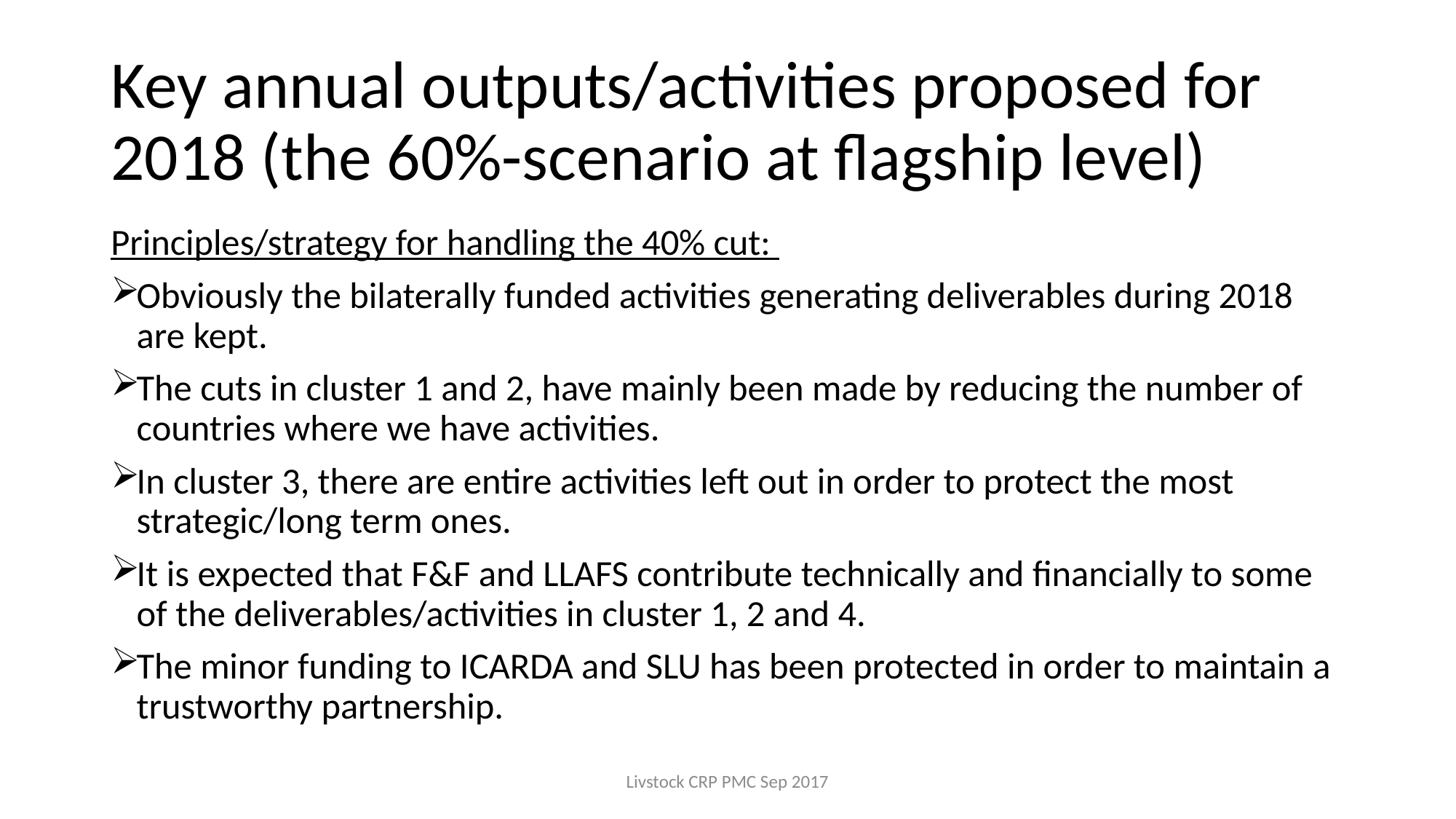

# Key annual outputs/activities proposed for 2018 (the 60%-scenario at flagship level)
Principles/strategy for handling the 40% cut:
Obviously the bilaterally funded activities generating deliverables during 2018 are kept.
The cuts in cluster 1 and 2, have mainly been made by reducing the number of countries where we have activities.
In cluster 3, there are entire activities left out in order to protect the most strategic/long term ones.
It is expected that F&F and LLAFS contribute technically and financially to some of the deliverables/activities in cluster 1, 2 and 4.
The minor funding to ICARDA and SLU has been protected in order to maintain a trustworthy partnership.

Livstock CRP PMC Sep 2017